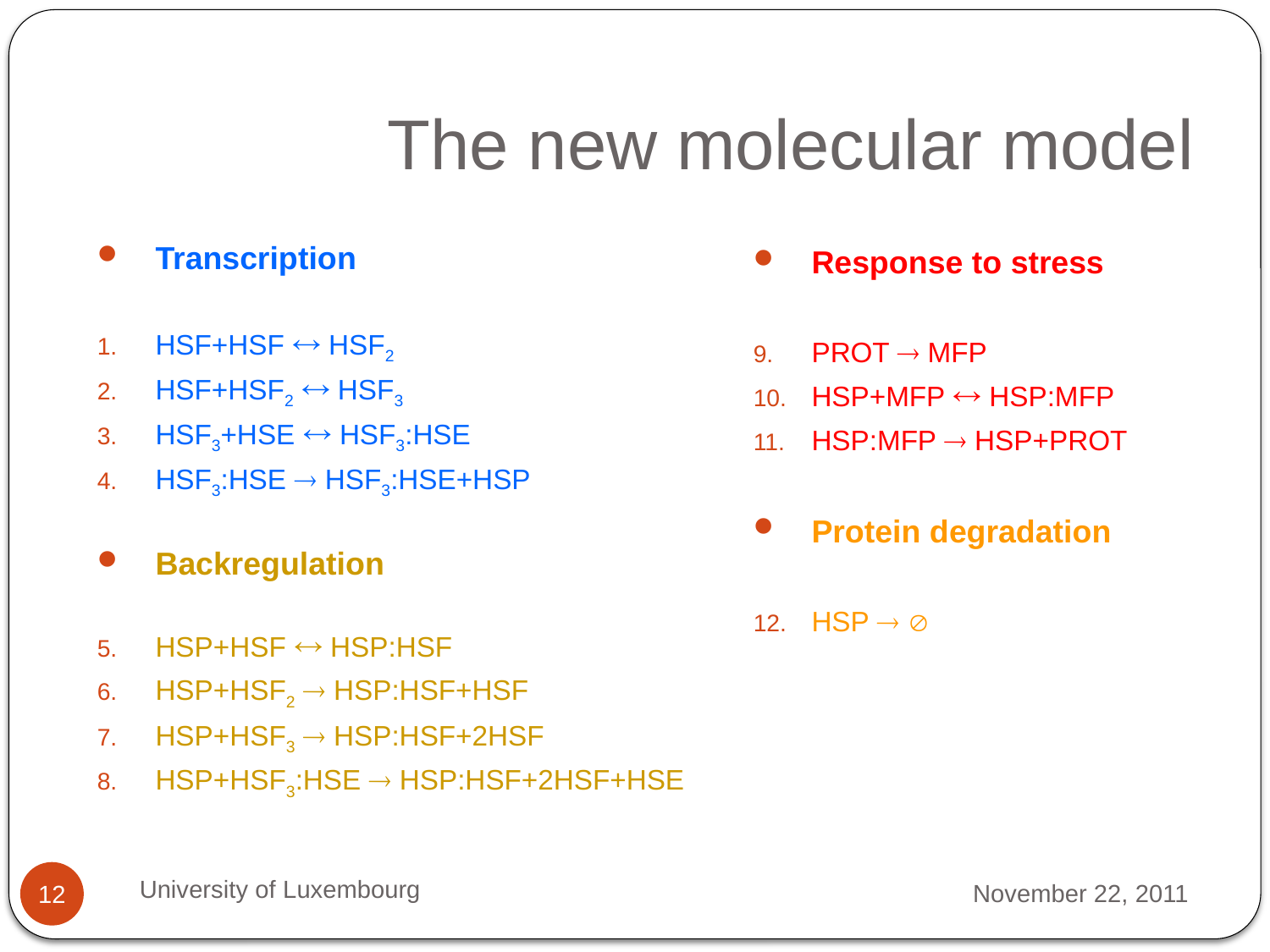

# The new molecular model
Transcription

HSF+HSF ↔ HSF2
HSF+HSF2 ↔ HSF3
HSF3+HSE ↔ HSF3:HSE
HSF3:HSE → HSF3:HSE+HSP

Backregulation

HSP+HSF ↔ HSP:HSF
HSP+HSF2 → HSP:HSF+HSF
HSP+HSF3 → HSP:HSF+2HSF
HSP+HSF3:HSE → HSP:HSF+2HSF+HSE
Response to stress

PROT → MFP
HSP+MFP ↔ HSP:MFP
HSP:MFP → HSP+PROT

Protein degradation

HSP → ∅
University of Luxembourg
November 22, 2011
12